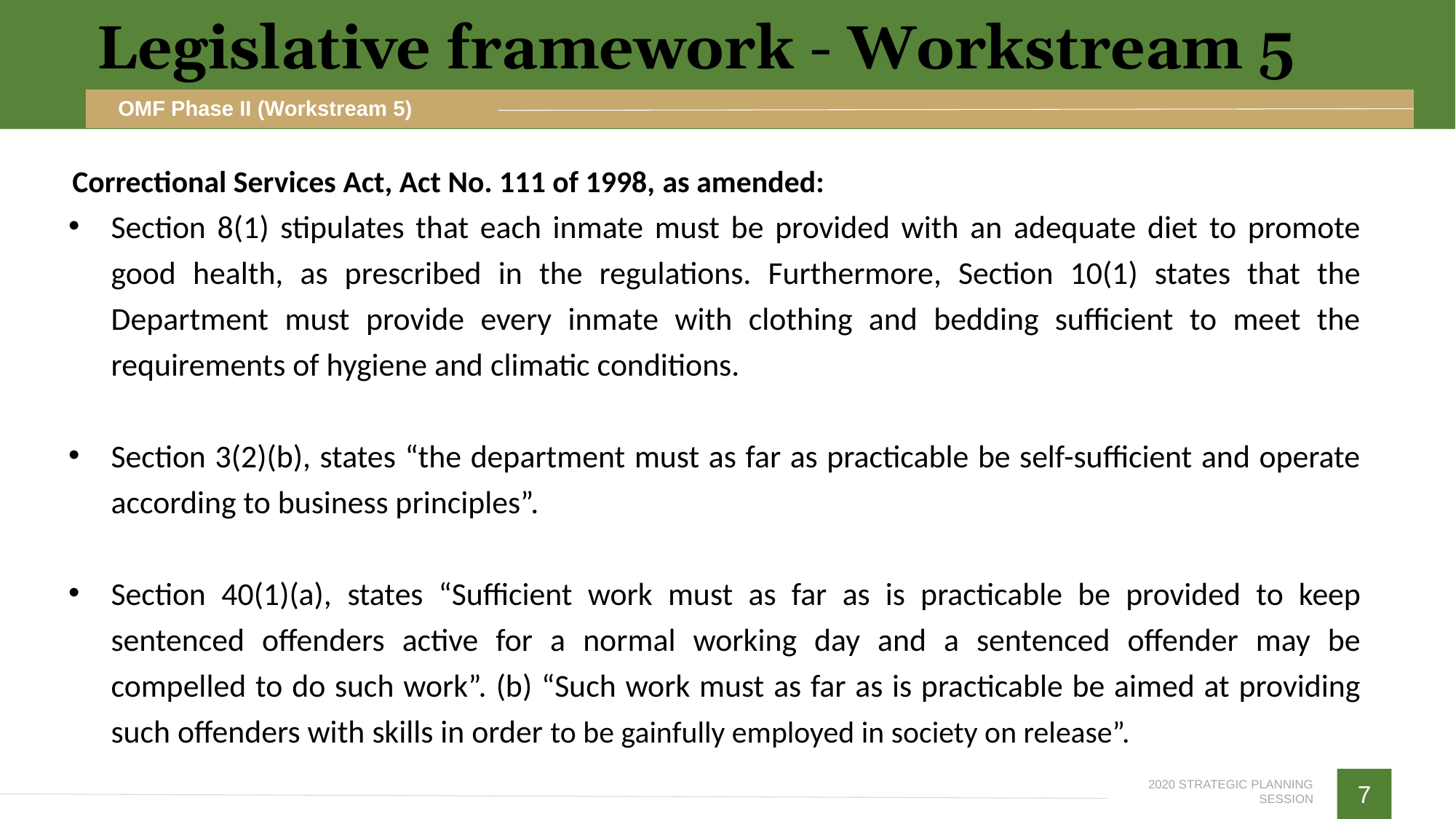

Legislative framework - Workstream 5

OMF Phase II (Workstream 5)
 Correctional Services Act, Act No. 111 of 1998, as amended:
Section 8(1) stipulates that each inmate must be provided with an adequate diet to promote good health, as prescribed in the regulations. Furthermore, Section 10(1) states that the Department must provide every inmate with clothing and bedding sufficient to meet the requirements of hygiene and climatic conditions.

Section 3(2)(b), states “the department must as far as practicable be self-sufficient and operate according to business principles”.

Section 40(1)(a), states “Sufficient work must as far as is practicable be provided to keep sentenced offenders active for a normal working day and a sentenced offender may be compelled to do such work”. (b) “Such work must as far as is practicable be aimed at providing such offenders with skills in order to be gainfully employed in society on release”.